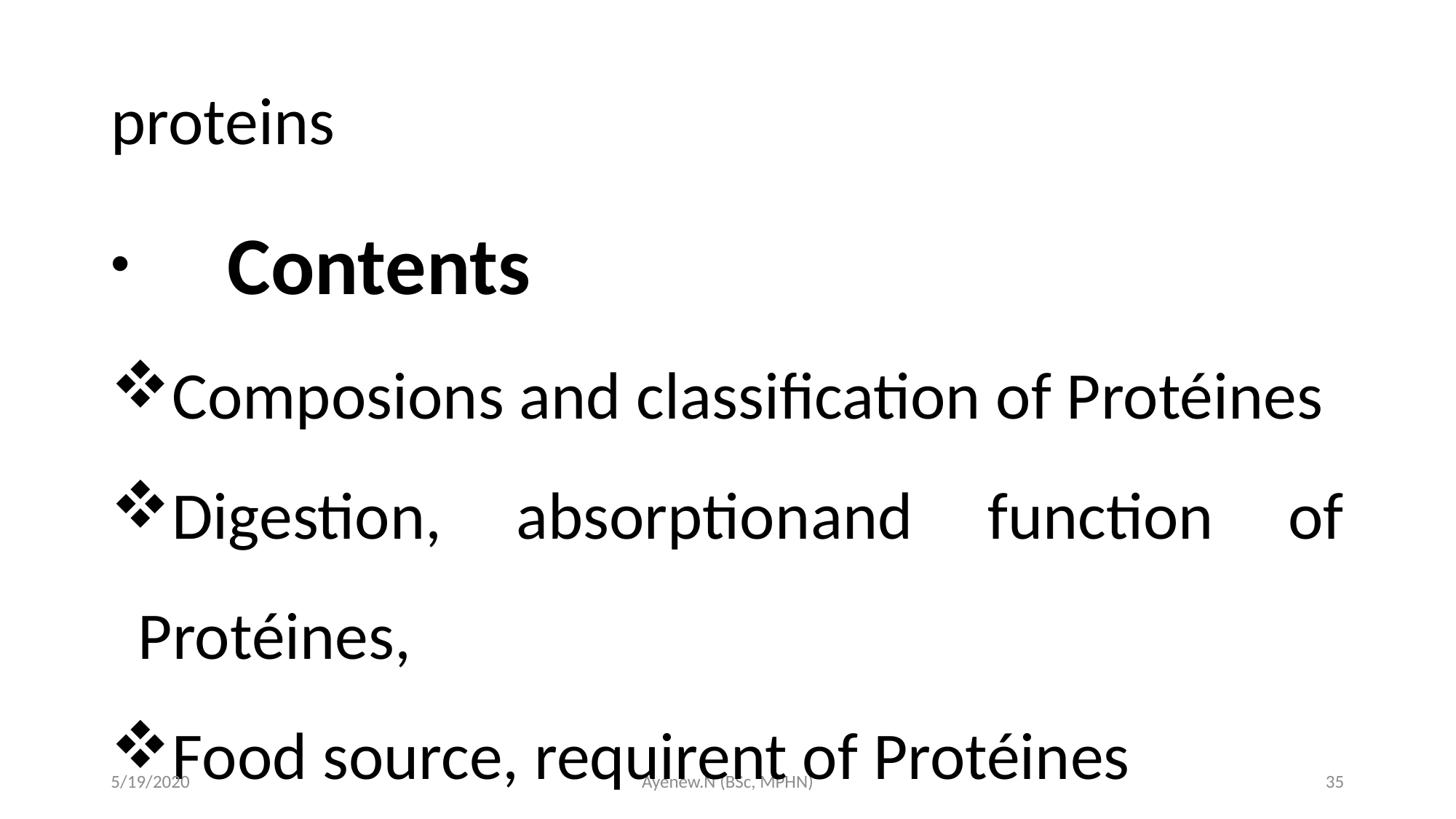

# proteins
       Contents
Composions and classification of Protéines
Digestion, absorptionand function of Protéines,
Food source, requirent of Protéines
5/19/2020
Ayenew.N (BSc, MPHN)
35